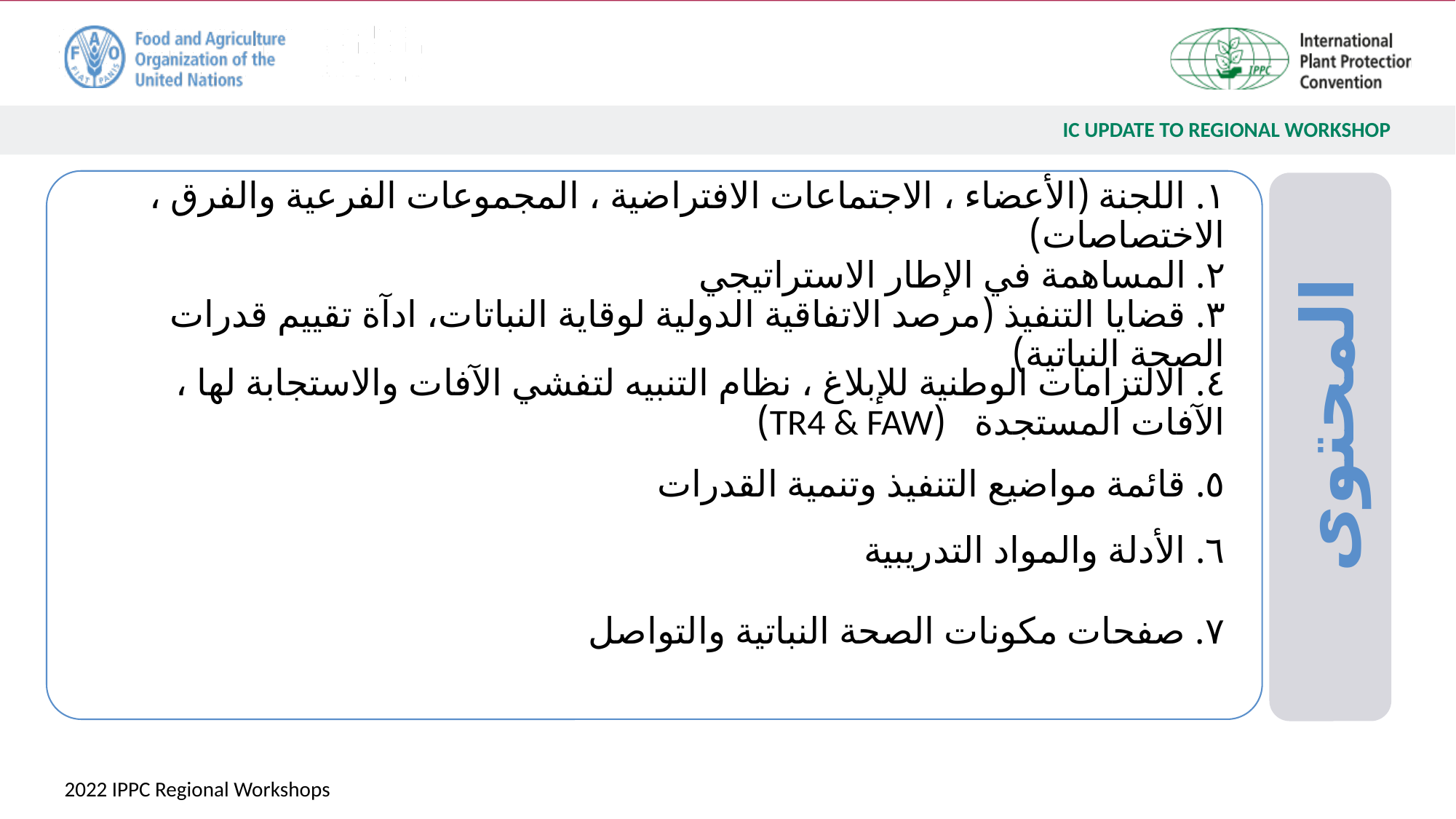

١. اللجنة (الأعضاء ، الاجتماعات الافتراضية ، المجموعات الفرعية والفرق ، الاختصاصات)
٢. المساهمة في الإطار الاستراتيجي
٣. قضايا التنفيذ (مرصد الاتفاقية الدولية لوقاية النباتات، ادآة تقييم قدرات الصحة النباتية)
٤. الالتزامات الوطنية للإبلاغ ، نظام التنبيه لتفشي الآفات والاستجابة لها ، الآفات المستجدة   (TR4 & FAW)
# المحتوى
٥. قائمة مواضيع التنفيذ وتنمية القدرات
٦. الأدلة والمواد التدريبية
٧. صفحات مكونات الصحة النباتية والتواصل